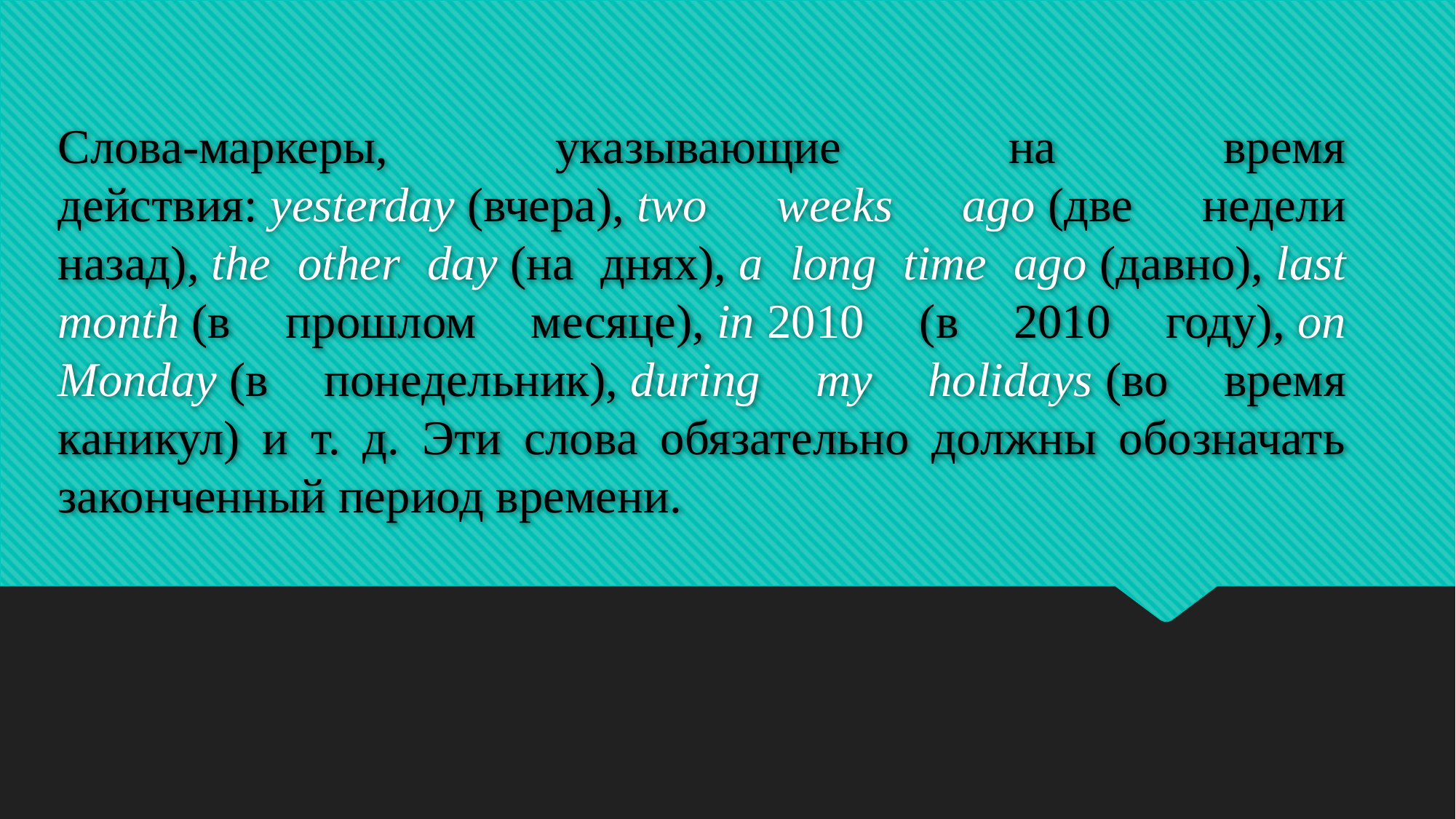

# Слова-маркеры, указывающие на время действия: yesterday (вчера), two weeks ago (две недели назад), the other day (на днях), a long time ago (давно), last month (в прошлом месяце), in 2010 (в 2010 году), on Monday (в понедельник), during my holidays (во время каникул) и т. д. Эти слова обязательно должны обозначать законченный период времени.